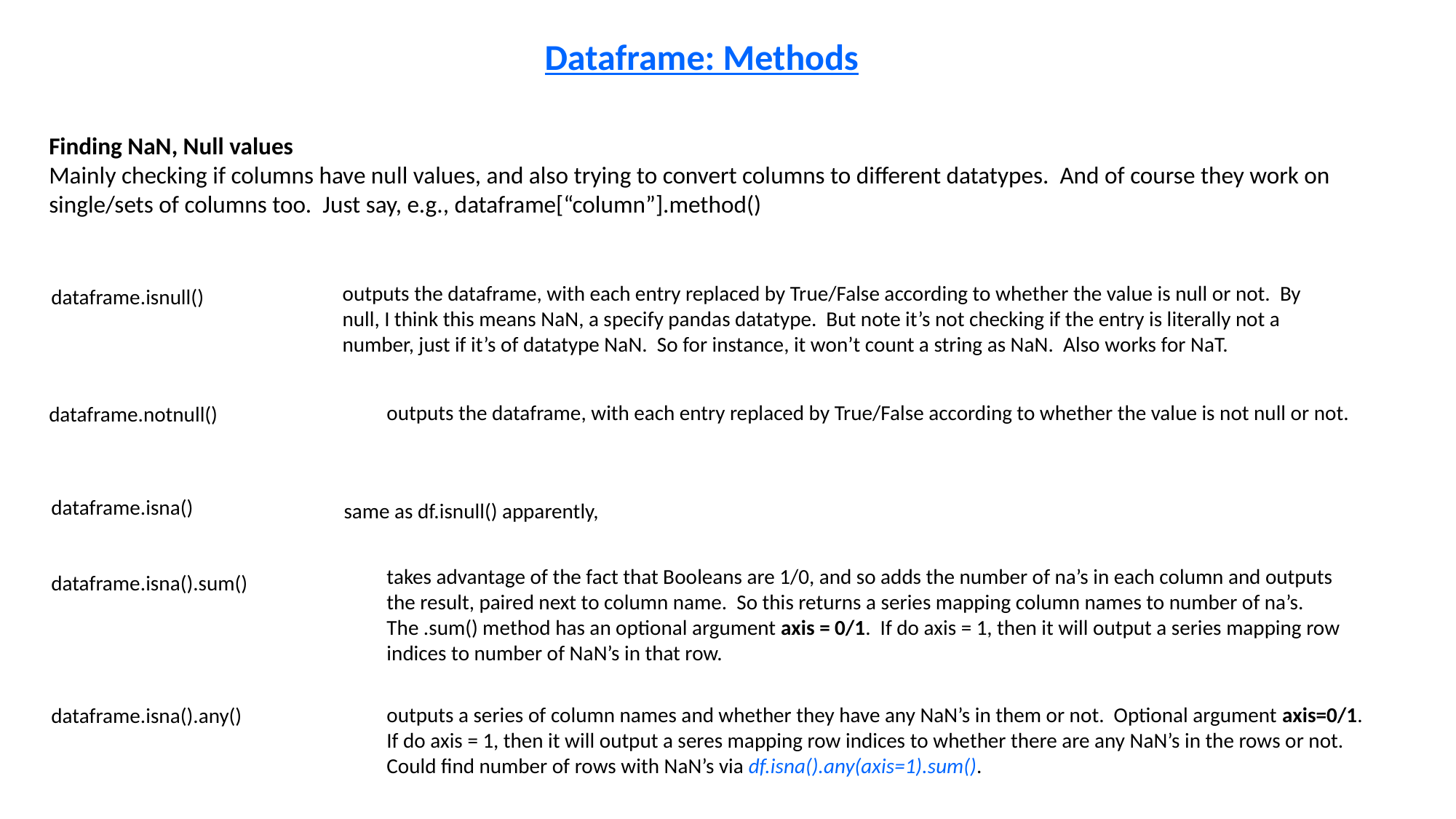

Dataframe: Methods
Finding NaN, Null values
Mainly checking if columns have null values, and also trying to convert columns to different datatypes.  And of course they work on single/sets of columns too.  Just say, e.g., dataframe[“column”].method()
outputs the dataframe, with each entry replaced by True/False according to whether the value is null or not.  By null, I think this means NaN, a specify pandas datatype.  But note it’s not checking if the entry is literally not a number, just if it’s of datatype NaN.  So for instance, it won’t count a string as NaN.  Also works for NaT.
dataframe.isnull()
outputs the dataframe, with each entry replaced by True/False according to whether the value is not null or not.
dataframe.notnull()
dataframe.isna()
same as df.isnull() apparently,
takes advantage of the fact that Booleans are 1/0, and so adds the number of na’s in each column and outputs the result, paired next to column name.  So this returns a series mapping column names to number of na’s.  The .sum() method has an optional argument axis = 0/1.  If do axis = 1, then it will output a series mapping row indices to number of NaN’s in that row.
dataframe.isna().sum()
outputs a series of column names and whether they have any NaN’s in them or not.  Optional argument axis=0/1.  If do axis = 1, then it will output a seres mapping row indices to whether there are any NaN’s in the rows or not.  Could find number of rows with NaN’s via df.isna().any(axis=1).sum().
dataframe.isna().any()